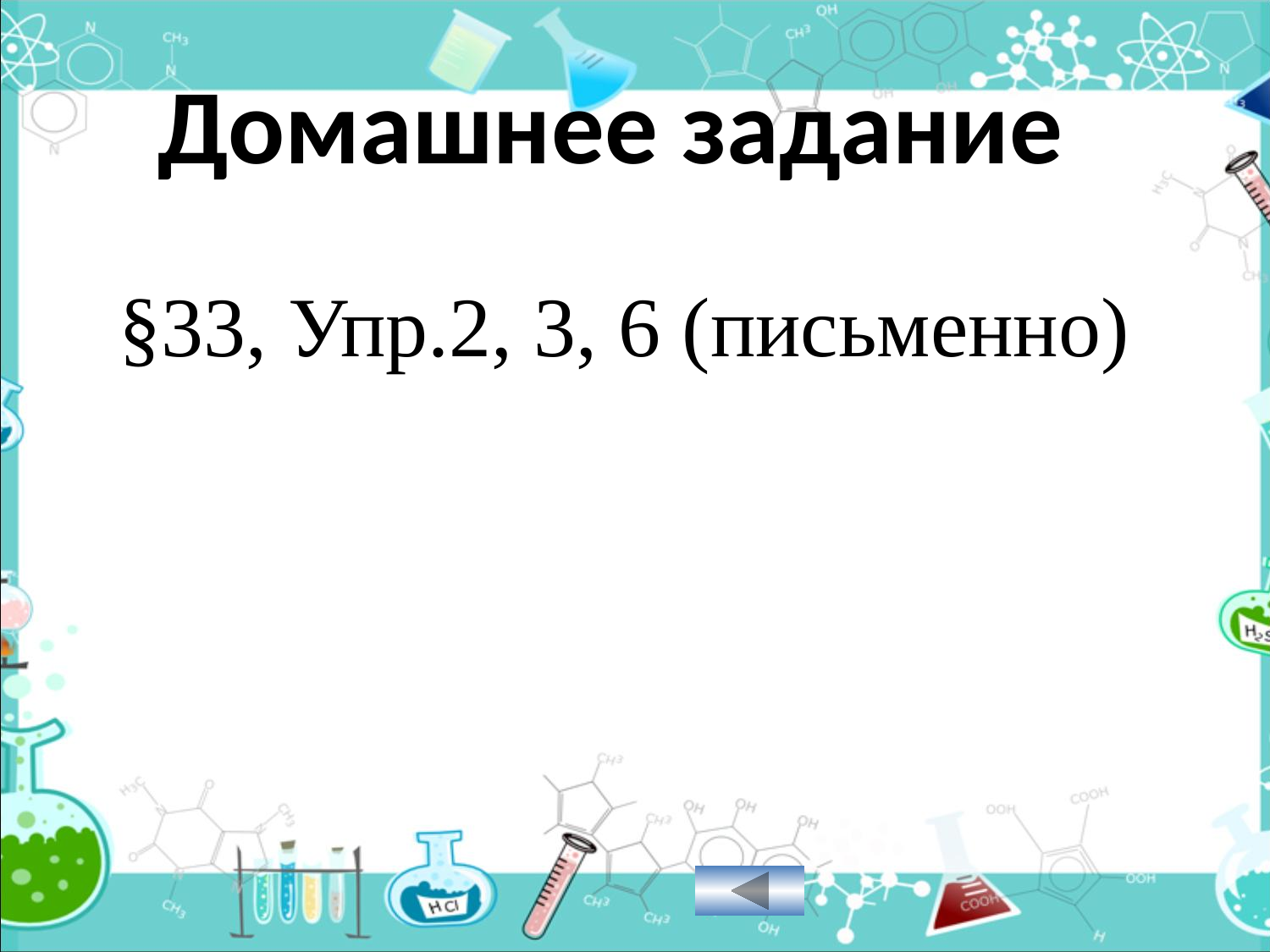

# Домашнее задание
§33, Упр.2, 3, 6 (письменно)